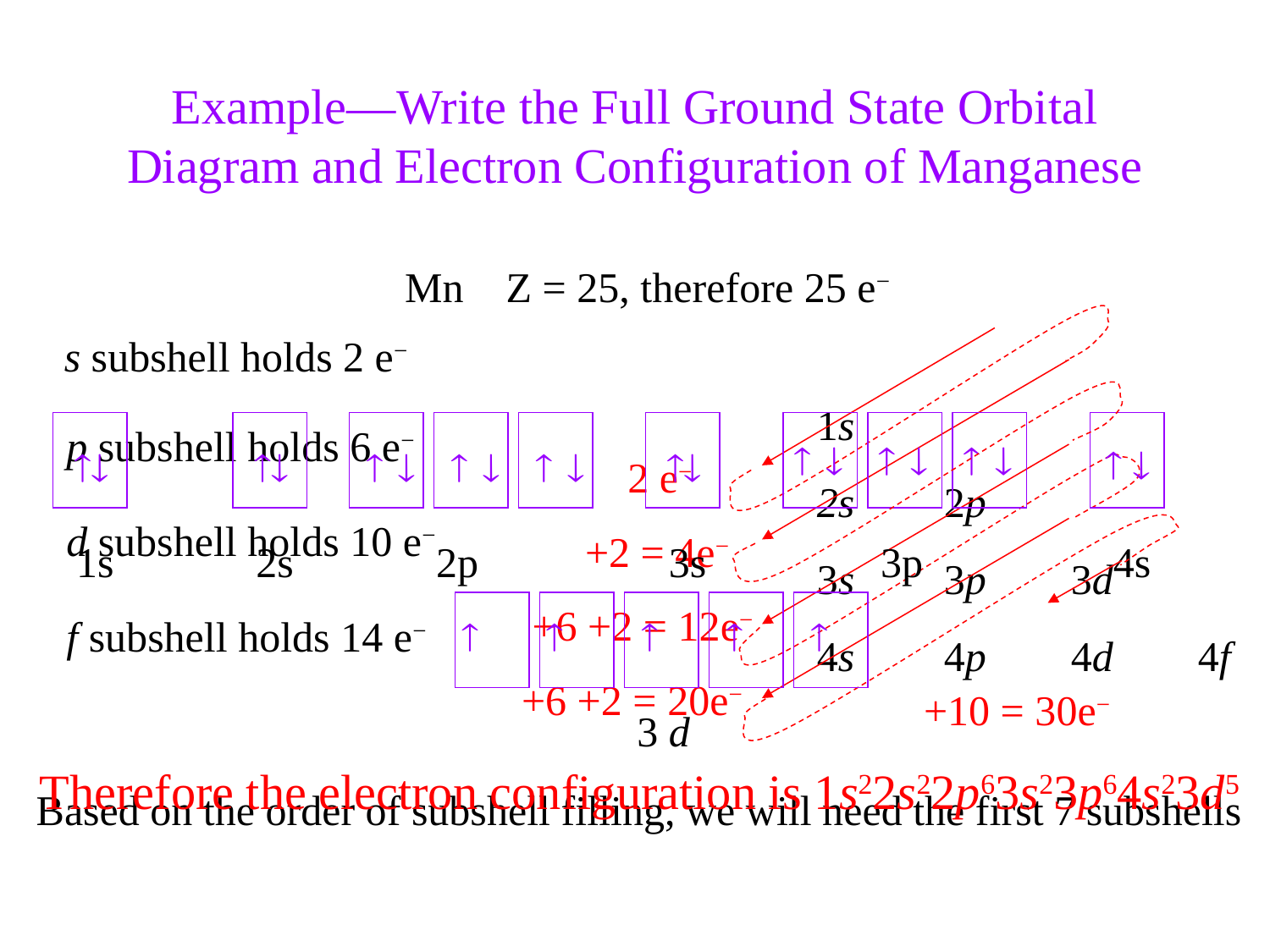

Example—Write the Full Ground State Orbital Diagram and Electron Configuration of Manganese
Mn    Z = 25, therefore 25 e−

s subshell holds 2 e−
p subshell holds 6 e−
d subshell holds 10 e−
f subshell holds 14 e−

1s
2s	2p
3s	3p	3d
4s	4p	4d	4f

1s
2s
2p
3s
3p
4s
↑
↓
↑
↓
↑
↓
↑ ↓
↑↓
↑↓
↑
↓
↑
↓
↑
↓
↑↓
2 e−

+2 = 4e−

3 d
+6 +2 = 12e−
↑
↑
↑
↑
↑
+6 +2 = 20e−
+10 = 30e−
Therefore the electron configuration is 1s22s22p63s23p64s23d5
Based on the order of subshell filling, we will need the first 7 subshells